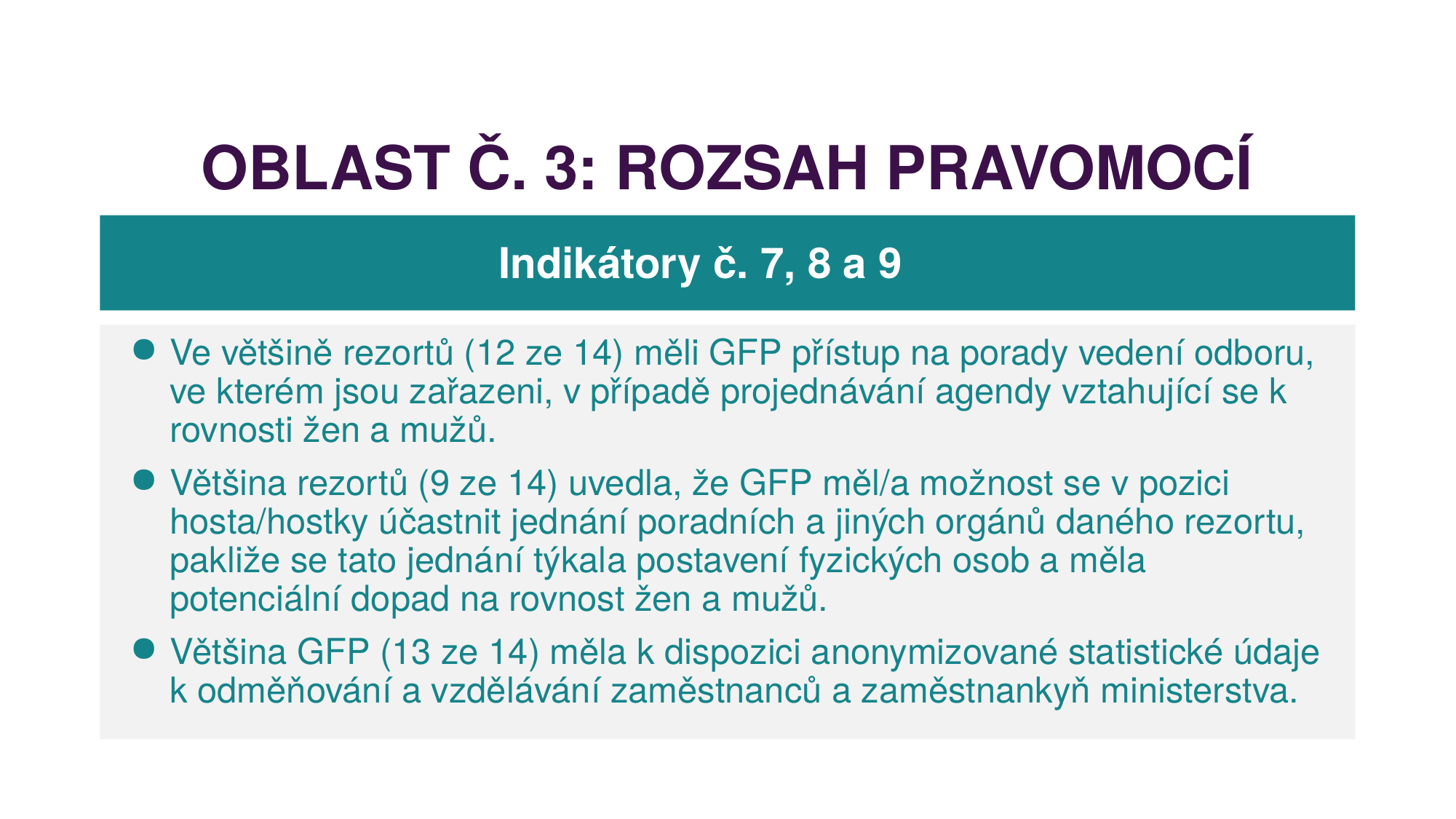

# Oblast č. 3: Rozsah pravomocí
Indikátory č. 7, 8 a 9
Ve většině rezortů (12 ze 14) měli GFP přístup na porady vedení odboru, ve kterém jsou zařazeni, v případě projednávání agendy vztahující se k rovnosti žen a mužů.
Většina rezortů (9 ze 14) uvedla, že GFP měl/a možnost se v pozici hosta/hostky účastnit jednání poradních a jiných orgánů daného rezortu, pakliže se tato jednání týkala postavení fyzických osob a měla potenciální dopad na rovnost žen a mužů.
Většina GFP (13 ze 14) měla k dispozici anonymizované statistické údaje k odměňování a vzdělávání zaměstnanců a zaměstnankyň ministerstva.